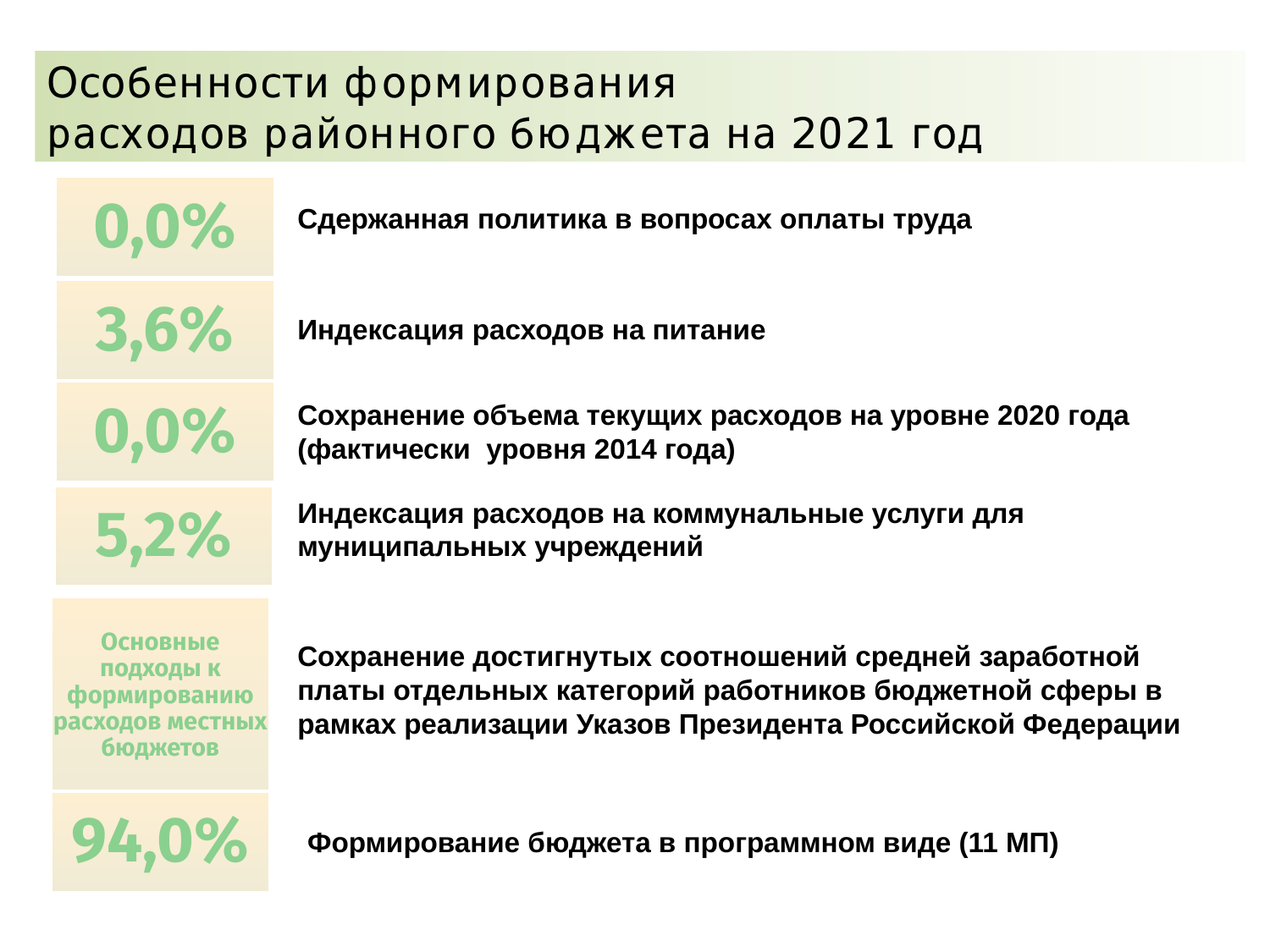

Особенности формирования
расходов районного бюджета на 2021 год
0,0%
Сдержанная политика в вопросах оплаты труда
3,6%
Индексация расходов на питание
0,0%
Сохранение объема текущих расходов на уровне 2020 года (фактически  уровня 2014 года)
5,2%
Индексация расходов на коммунальные услуги для муниципальных учреждений
Основные подходы к формированию расходов местных бюджетов
Сохранение достигнутых соотношений средней заработной платы отдельных категорий работников бюджетной сферы в рамках реализации Указов Президента Российской Федерации
94,0%
Формирование бюджета в программном виде (11 МП)